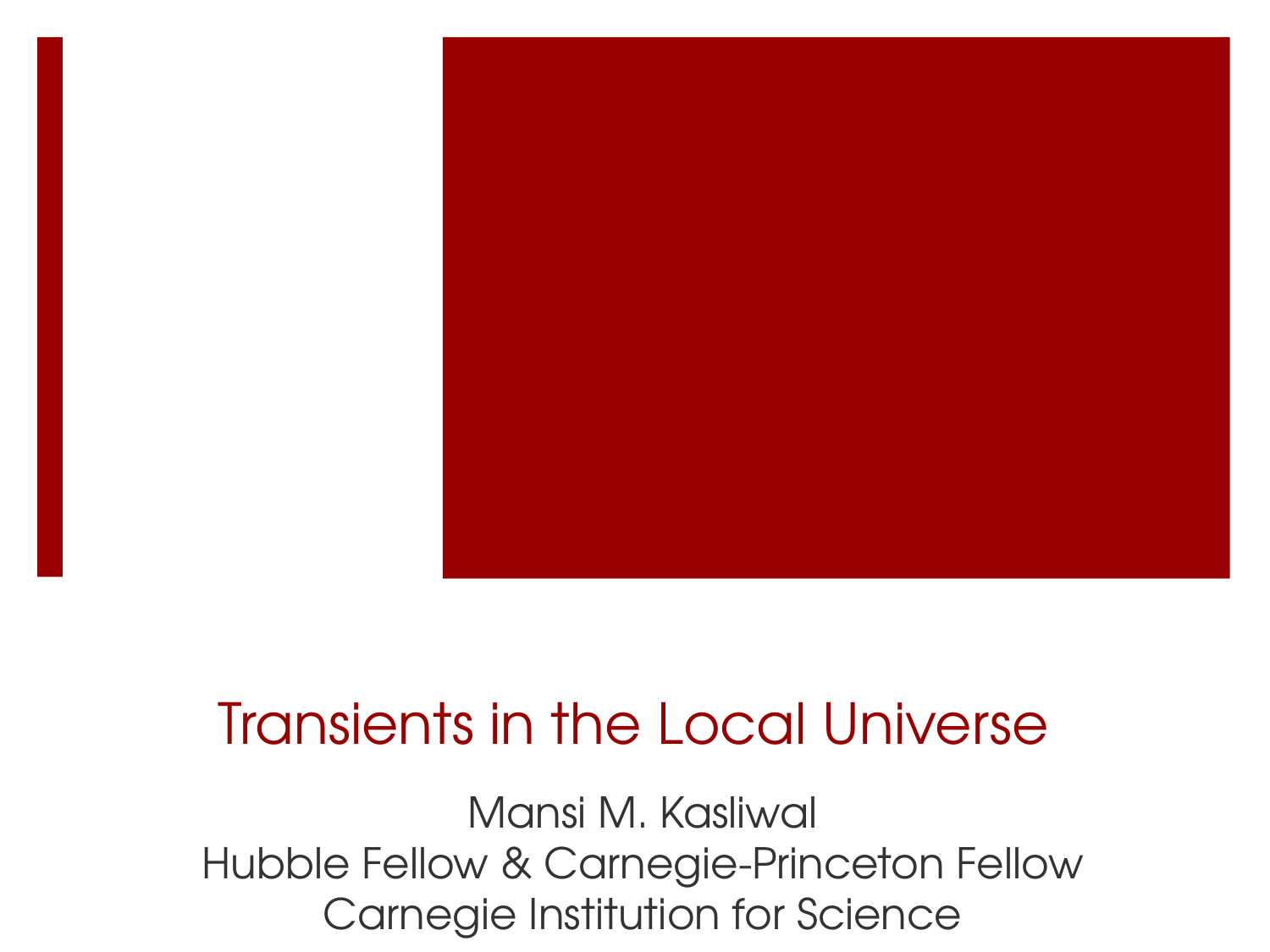

# Transients in the Local Universe
Mansi M. Kasliwal
Hubble Fellow & Carnegie-Princeton Fellow
Carnegie Institution for Science